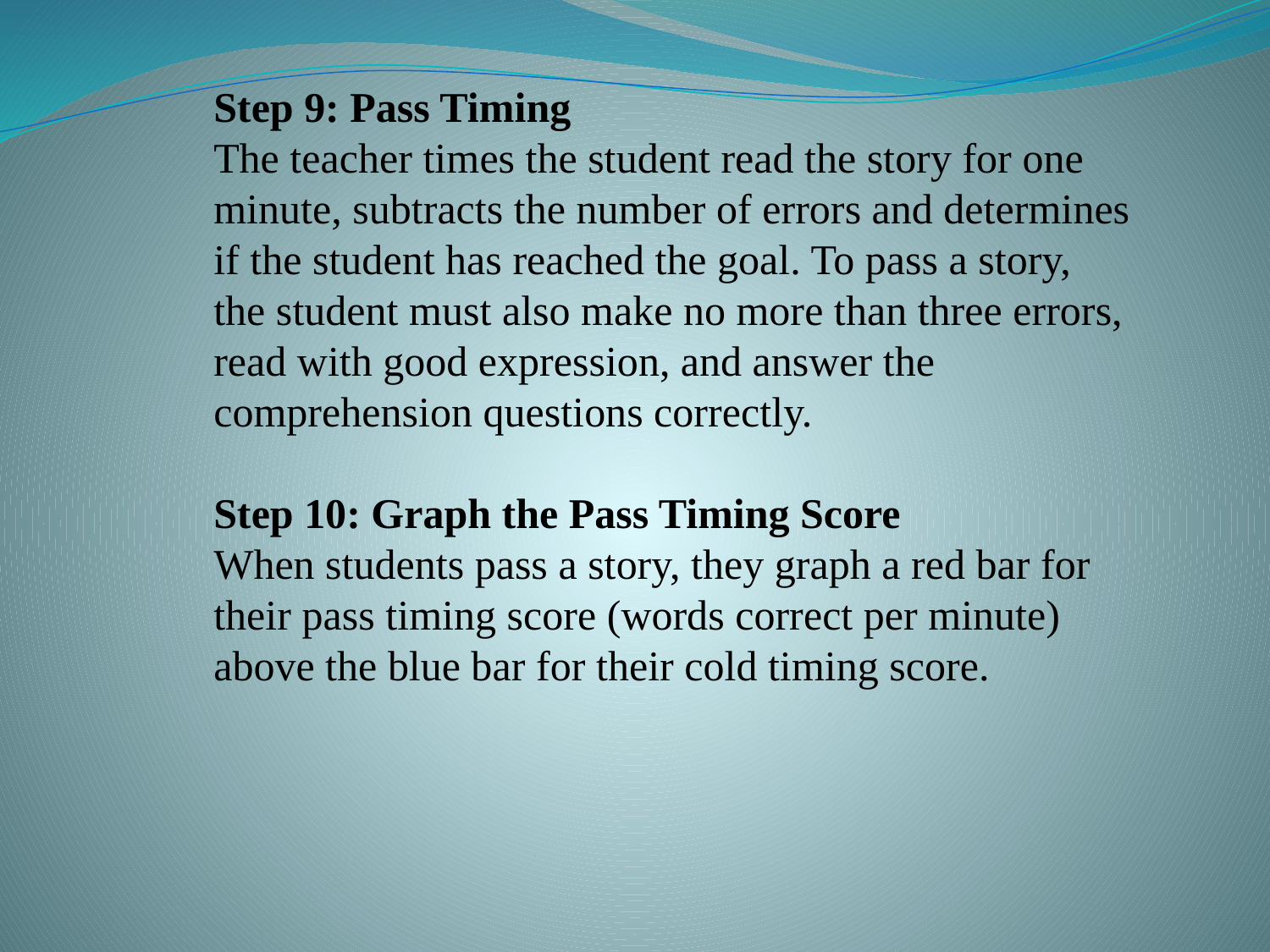

Step 9: Pass Timing
The teacher times the student read the story for one minute, subtracts the number of errors and determines if the student has reached the goal. To pass a story, the student must also make no more than three errors, read with good expression, and answer the comprehension questions correctly.

Step 10: Graph the Pass Timing Score
When students pass a story, they graph a red bar for their pass timing score (words correct per minute) above the blue bar for their cold timing score.